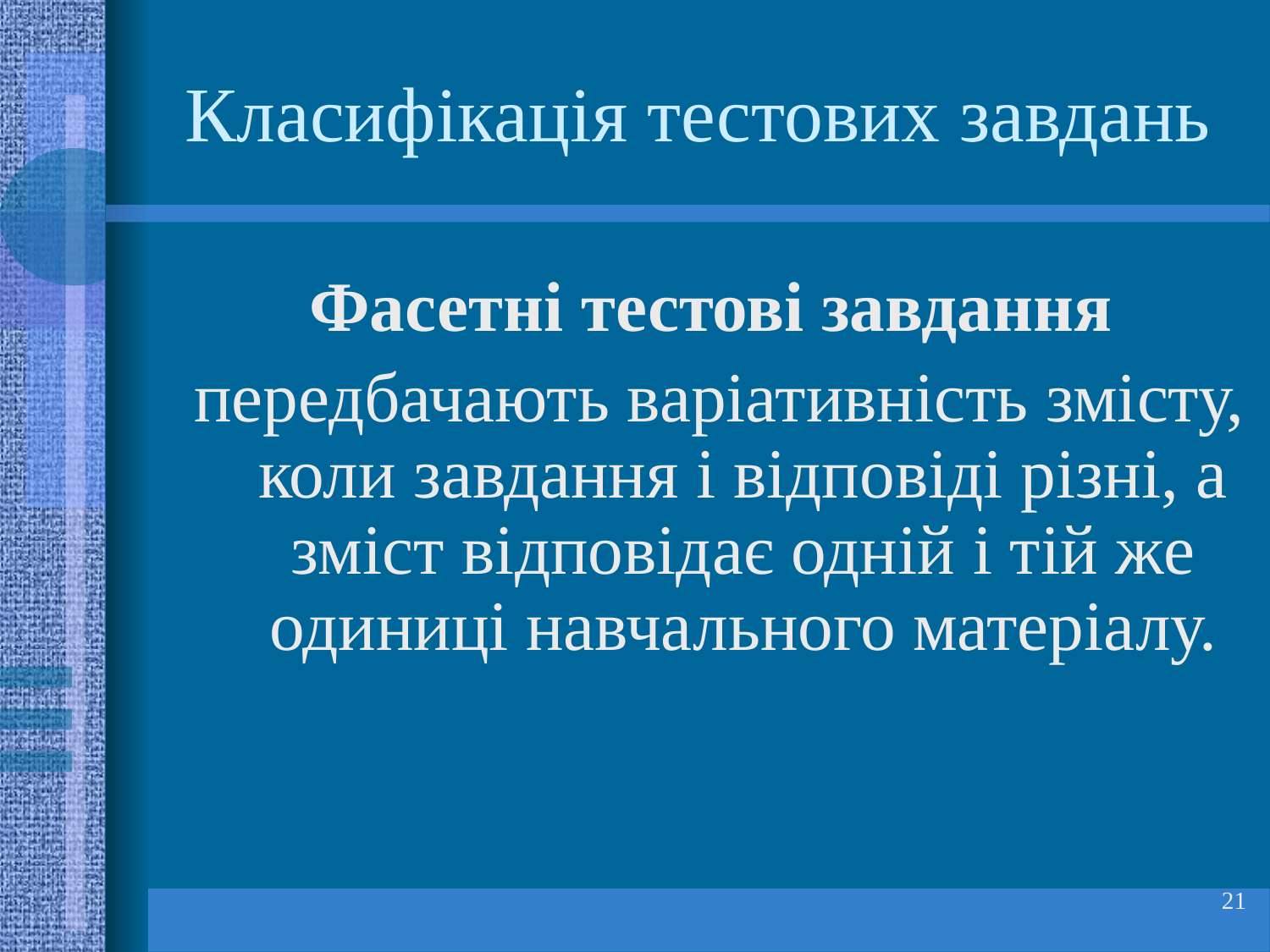

Класифікація тестових завдань
Фасетні тестові завдання
передбачають варіативність змісту, коли завдання і відповіді різні, а зміст відповідає одній і тій же одиниці навчального матеріалу.
21